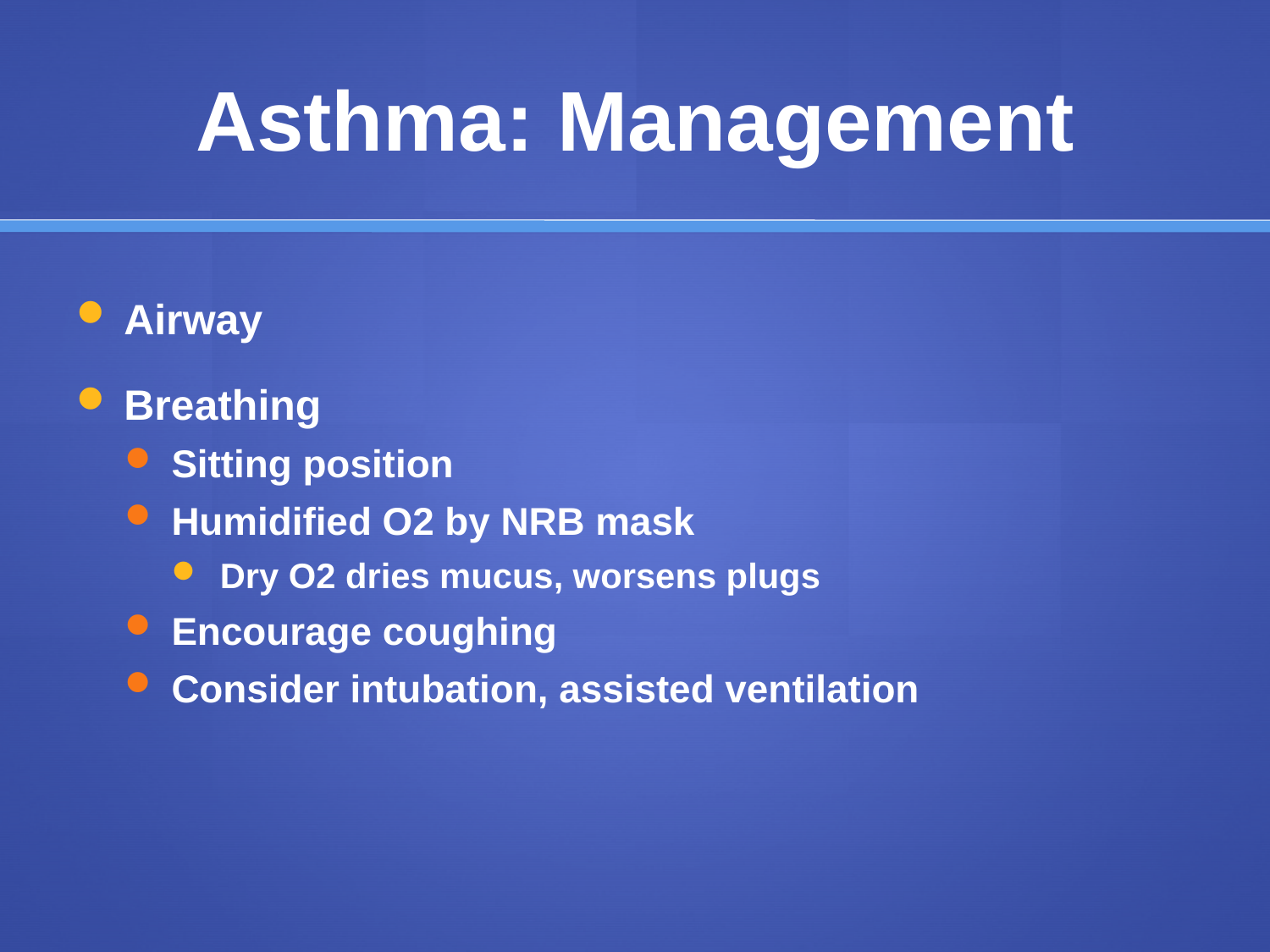

# Asthma: Management
Airway
Breathing
Sitting position
Humidified O2 by NRB mask
Dry O2 dries mucus, worsens plugs
Encourage coughing
Consider intubation, assisted ventilation